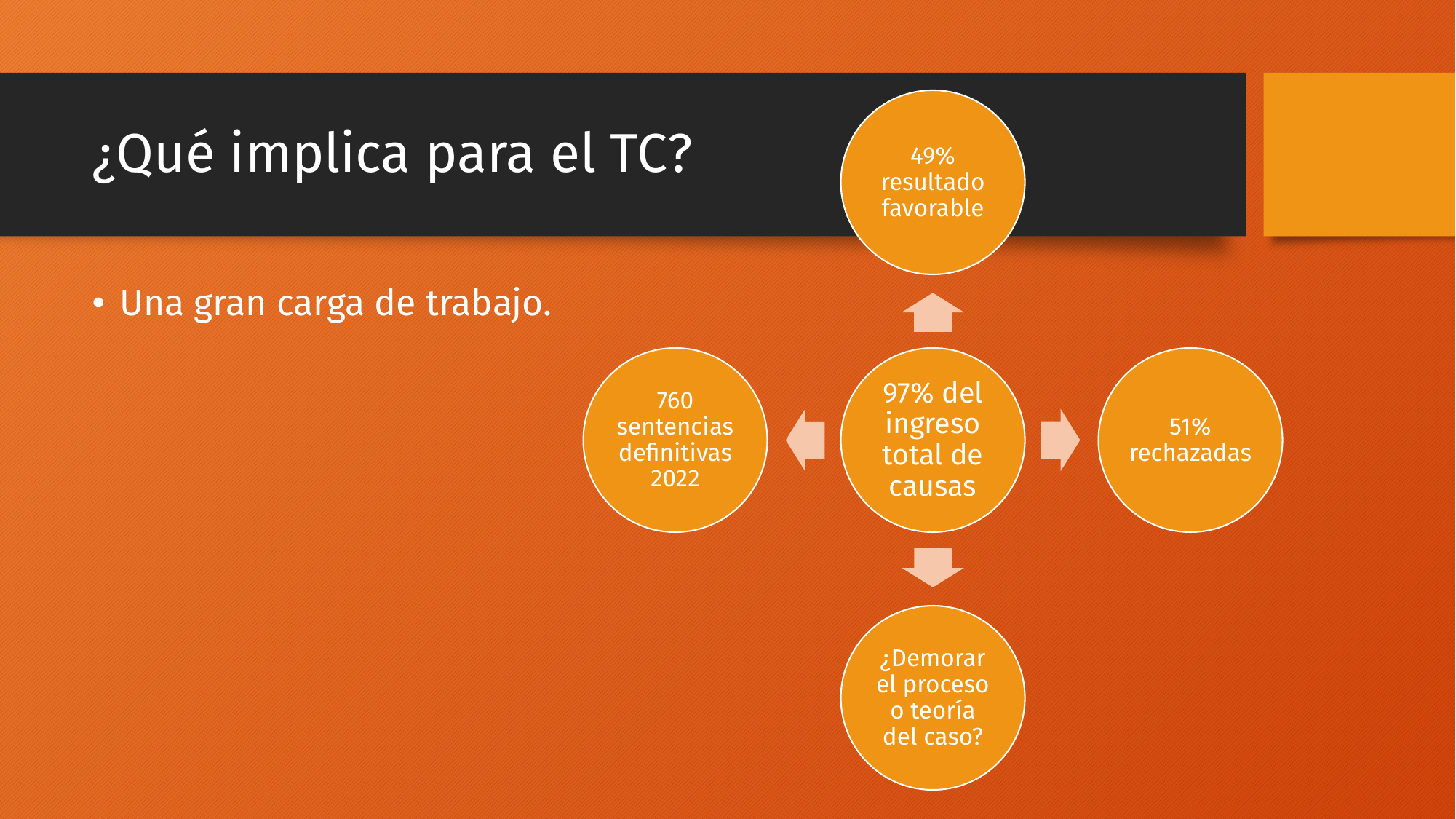

# ¿Qué implica para el TC?
97% del ingreso total de causas

49% resultado favorable

51% rechazadas

¿Demorar el proceso o teoría del caso?

760 sentencias definitivas 2022
Una gran carga de trabajo.